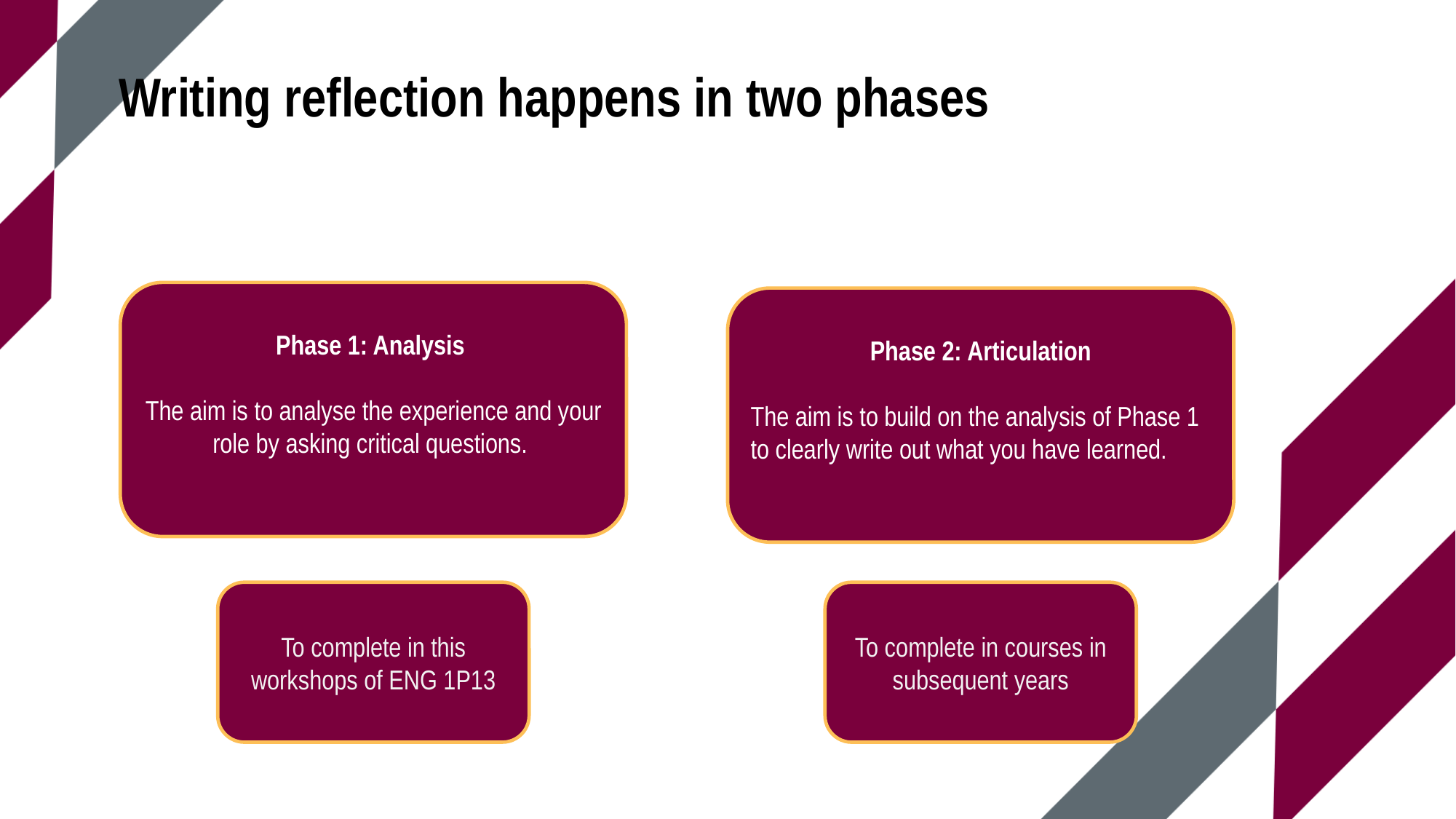

Writing reflection happens in two phases
Phase 1: Analysis

The aim is to analyse the experience and your role by asking critical questions.

Phase 2: Articulation

The aim is to build on the analysis of Phase 1 to clearly write out what you have learned.

To complete in courses in subsequent years
To complete in this workshops of ENG 1P13